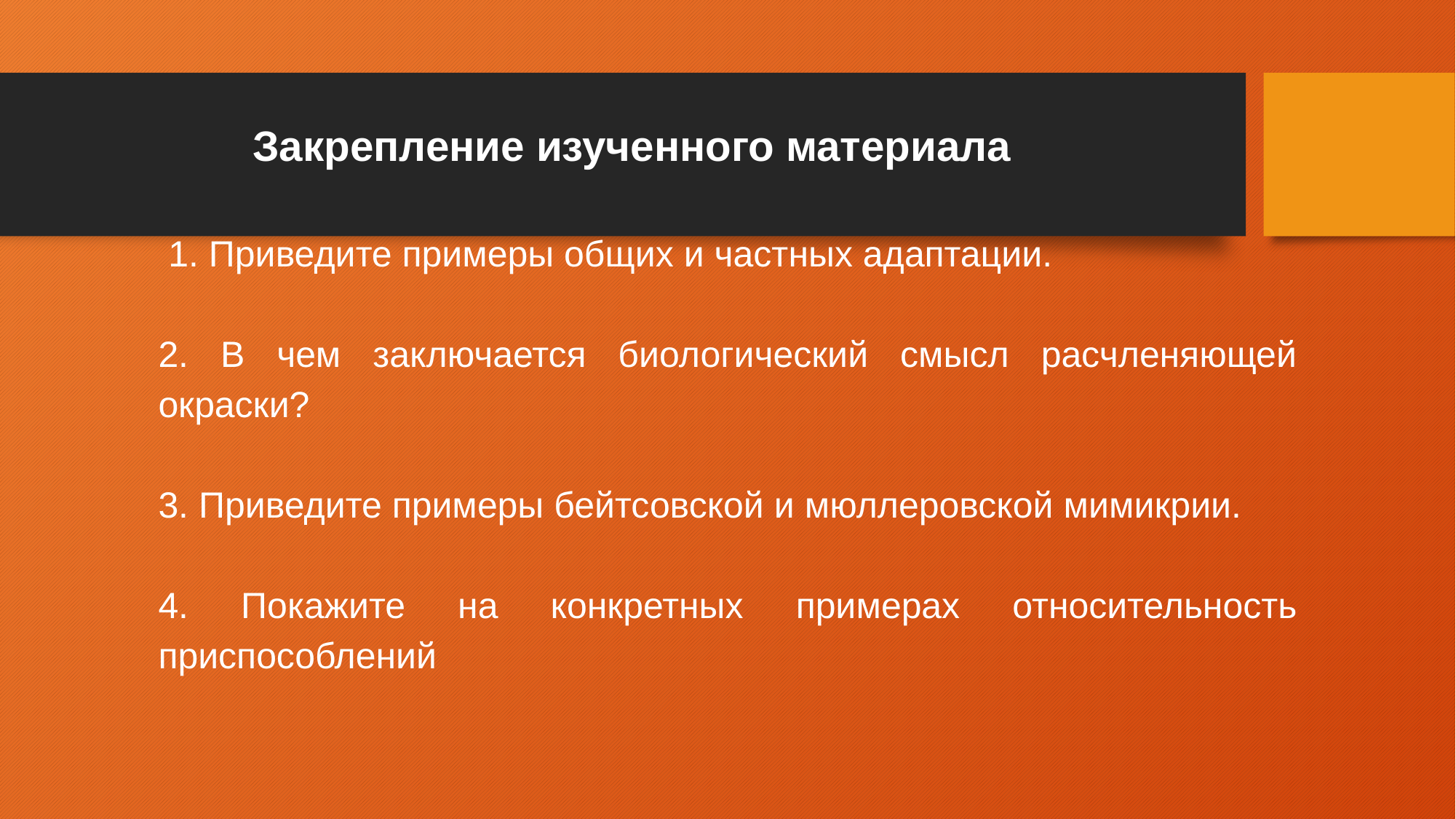

Закрепление изученного материала

 1. Приведите примеры общих и частных адаптации.

2. В чем заключается биологический смысл расчленяющей окраски?

3. Приведите примеры бейтсовской и мюллеровской мимикрии.

4. Покажите на конкретных примерах относительность приспособлений